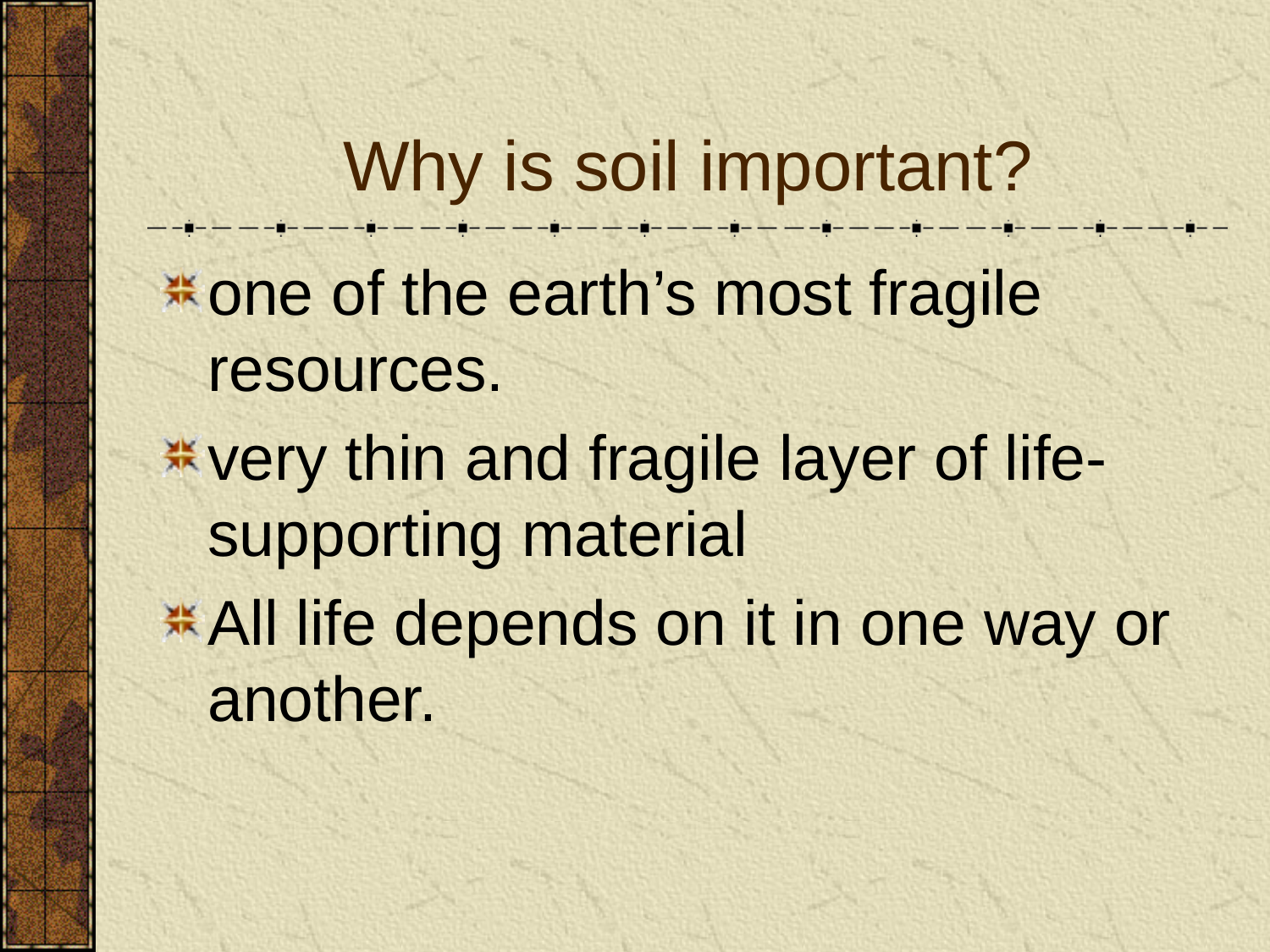

# Why is soil important?
one of the earth’s most fragile resources.
very thin and fragile layer of life-supporting material
All life depends on it in one way or another.